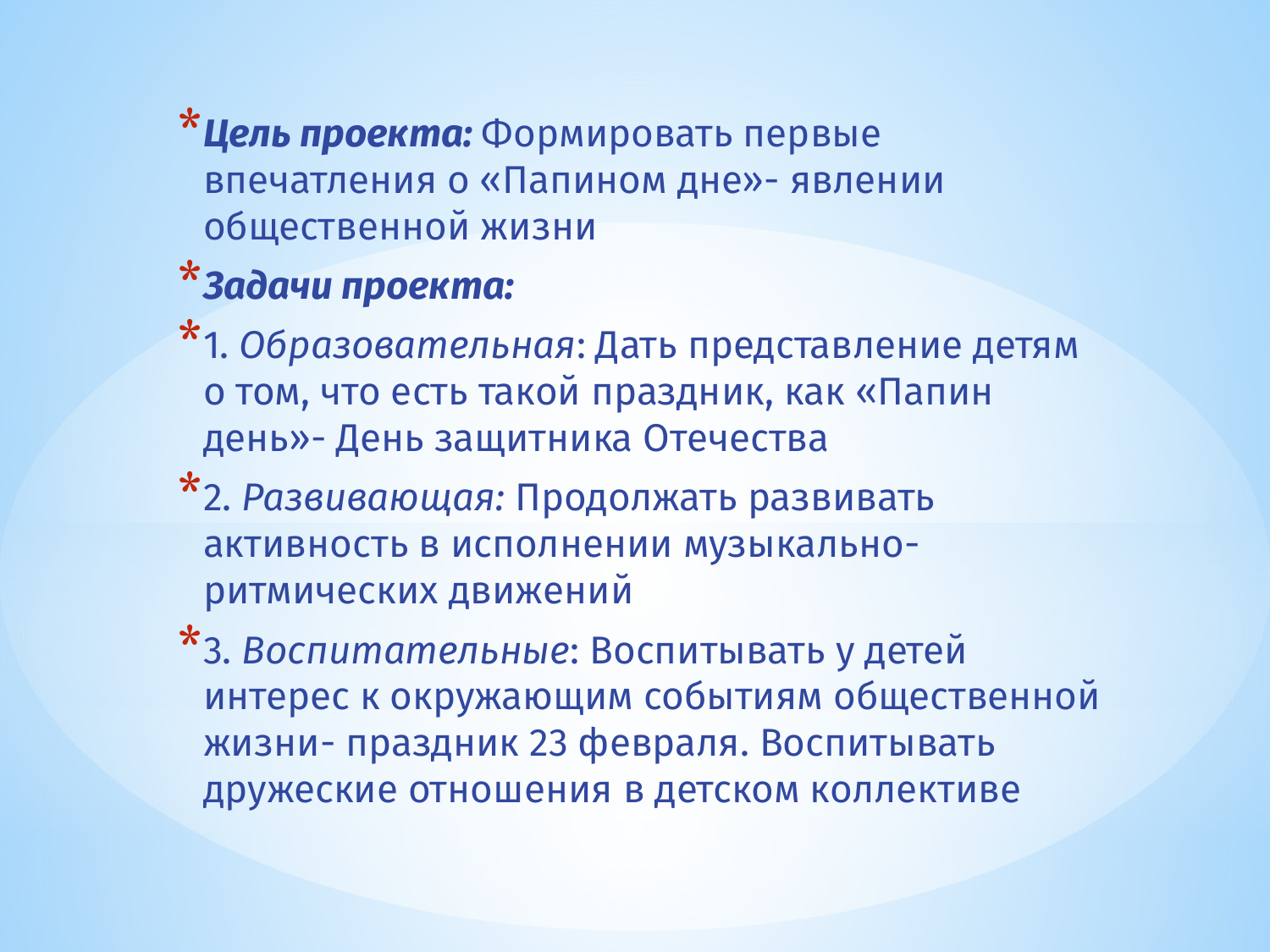

Цель проекта: Формировать первые впечатления о «Папином дне»- явлении общественной жизни
Задачи проекта:
1. Образовательная: Дать представление детям о том, что есть такой праздник, как «Папин день»- День защитника Отечества
2. Развивающая: Продолжать развивать активность в исполнении музыкально- ритмических движений
3. Воспитательные: Воспитывать у детей интерес к окружающим событиям общественной жизни- праздник 23 февраля. Воспитывать дружеские отношения в детском коллективе